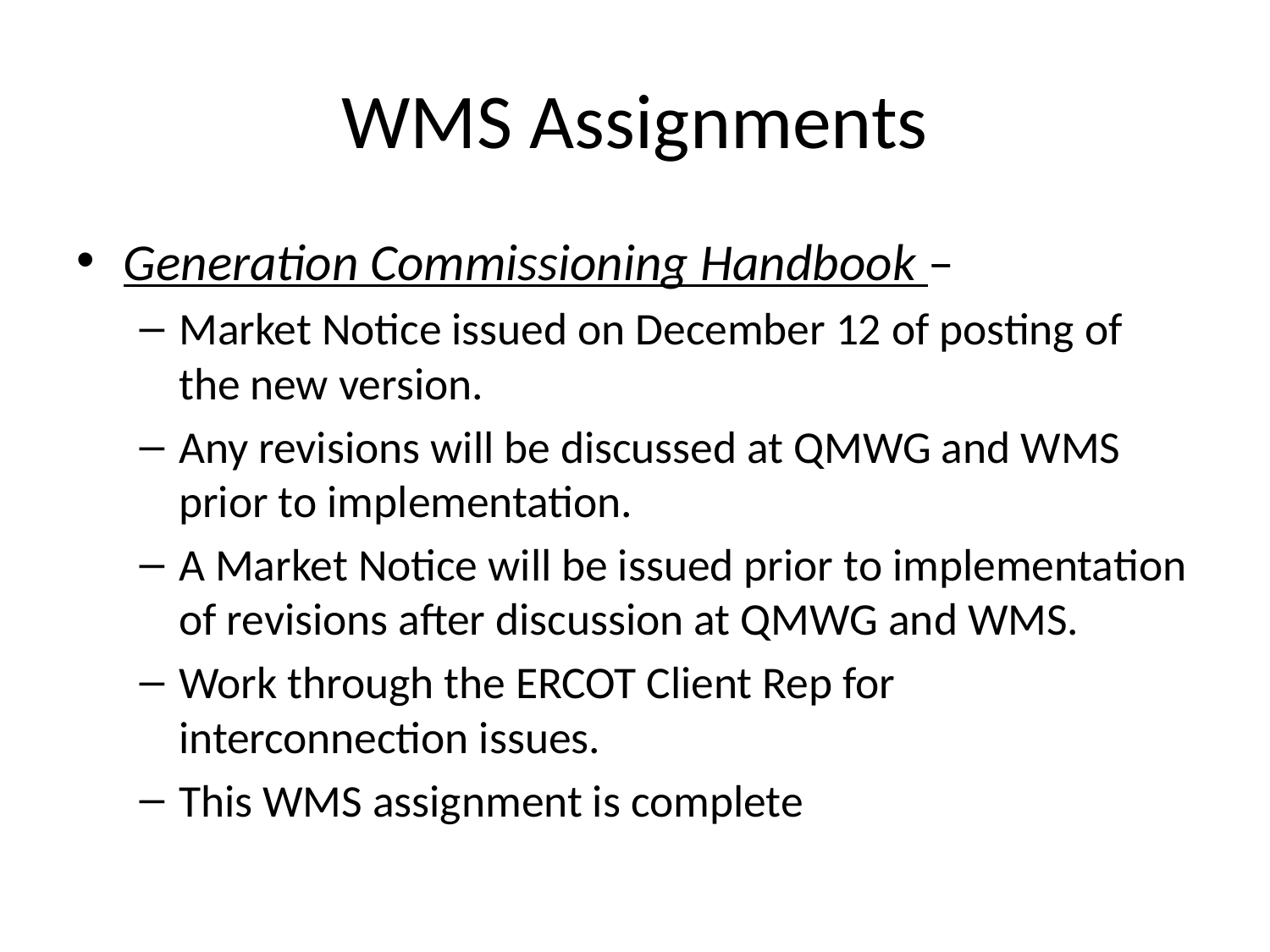

# WMS Assignments
Generation Commissioning Handbook –
Market Notice issued on December 12 of posting of the new version.
Any revisions will be discussed at QMWG and WMS prior to implementation.
A Market Notice will be issued prior to implementation of revisions after discussion at QMWG and WMS.
Work through the ERCOT Client Rep for interconnection issues.
This WMS assignment is complete